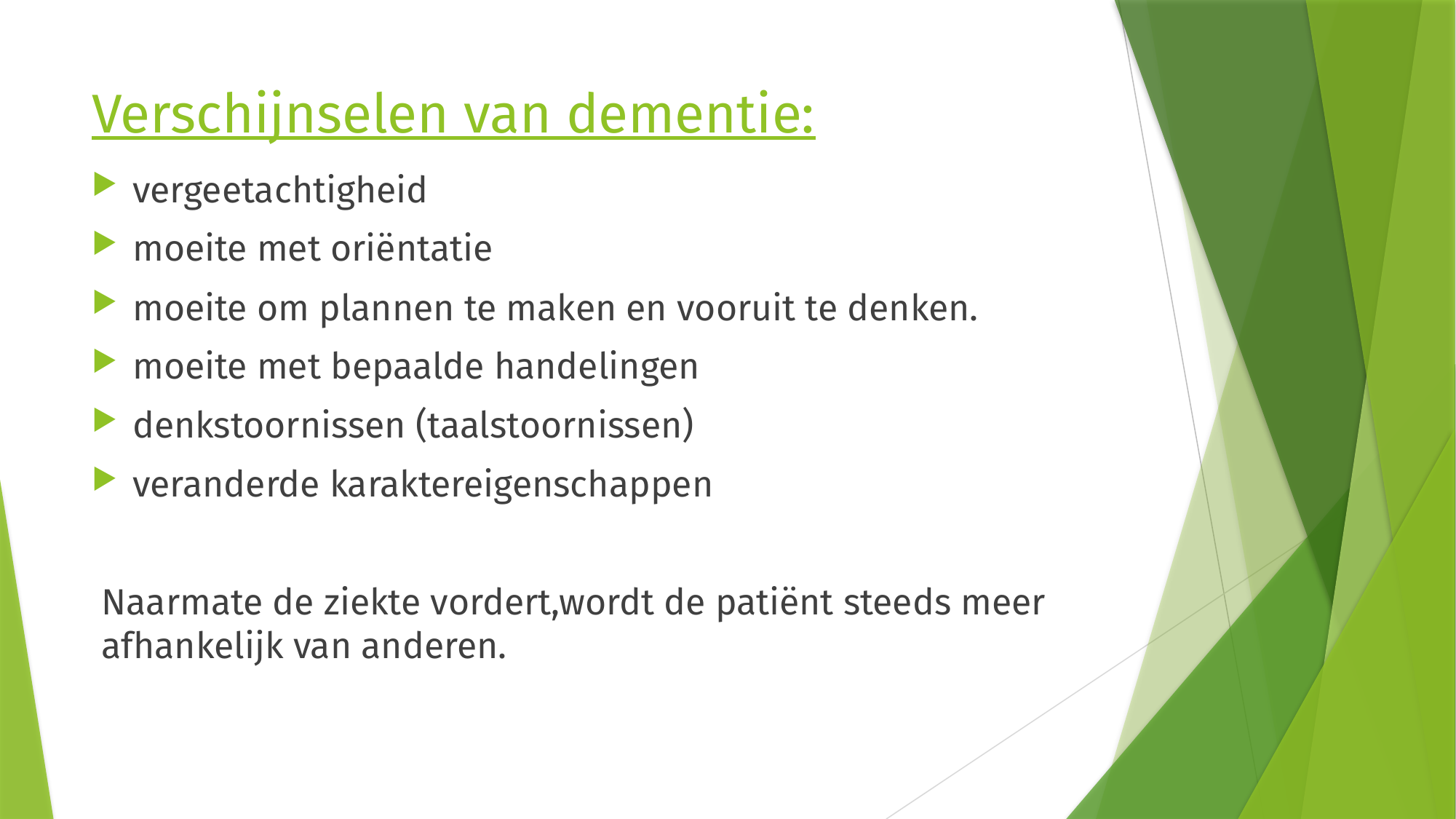

# Verschijnselen van dementie:
vergeetachtigheid
moeite met oriëntatie
moeite om plannen te maken en vooruit te denken.
moeite met bepaalde handelingen
denkstoornissen (taalstoornissen)
veranderde karaktereigenschappen

Naarmate de ziekte vordert,wordt de patiënt steeds meer afhankelijk van anderen.